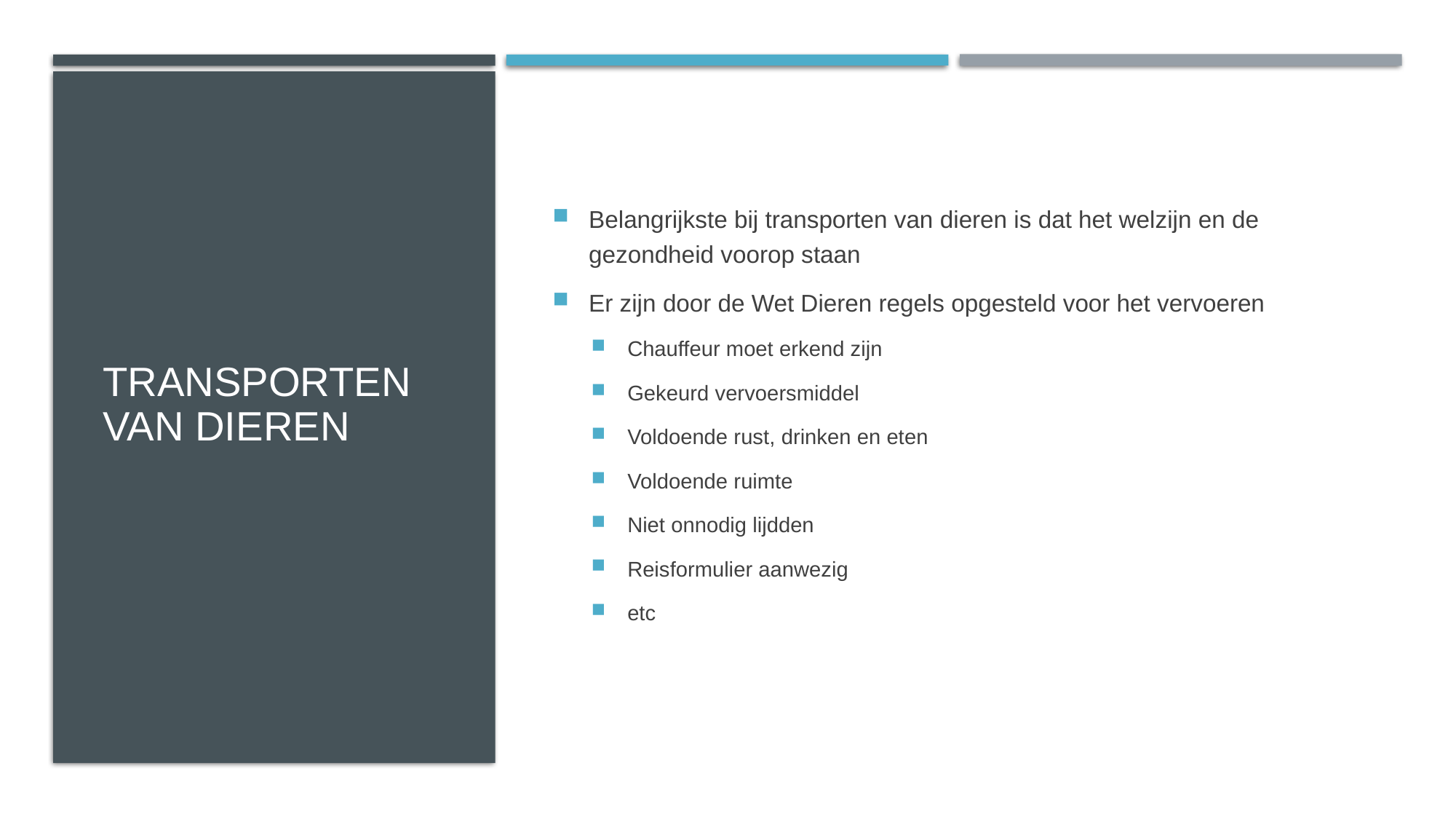

# Transporten van dieren
Belangrijkste bij transporten van dieren is dat het welzijn en de gezondheid voorop staan
Er zijn door de Wet Dieren regels opgesteld voor het vervoeren
Chauffeur moet erkend zijn
Gekeurd vervoersmiddel
Voldoende rust, drinken en eten
Voldoende ruimte
Niet onnodig lijdden
Reisformulier aanwezig
etc